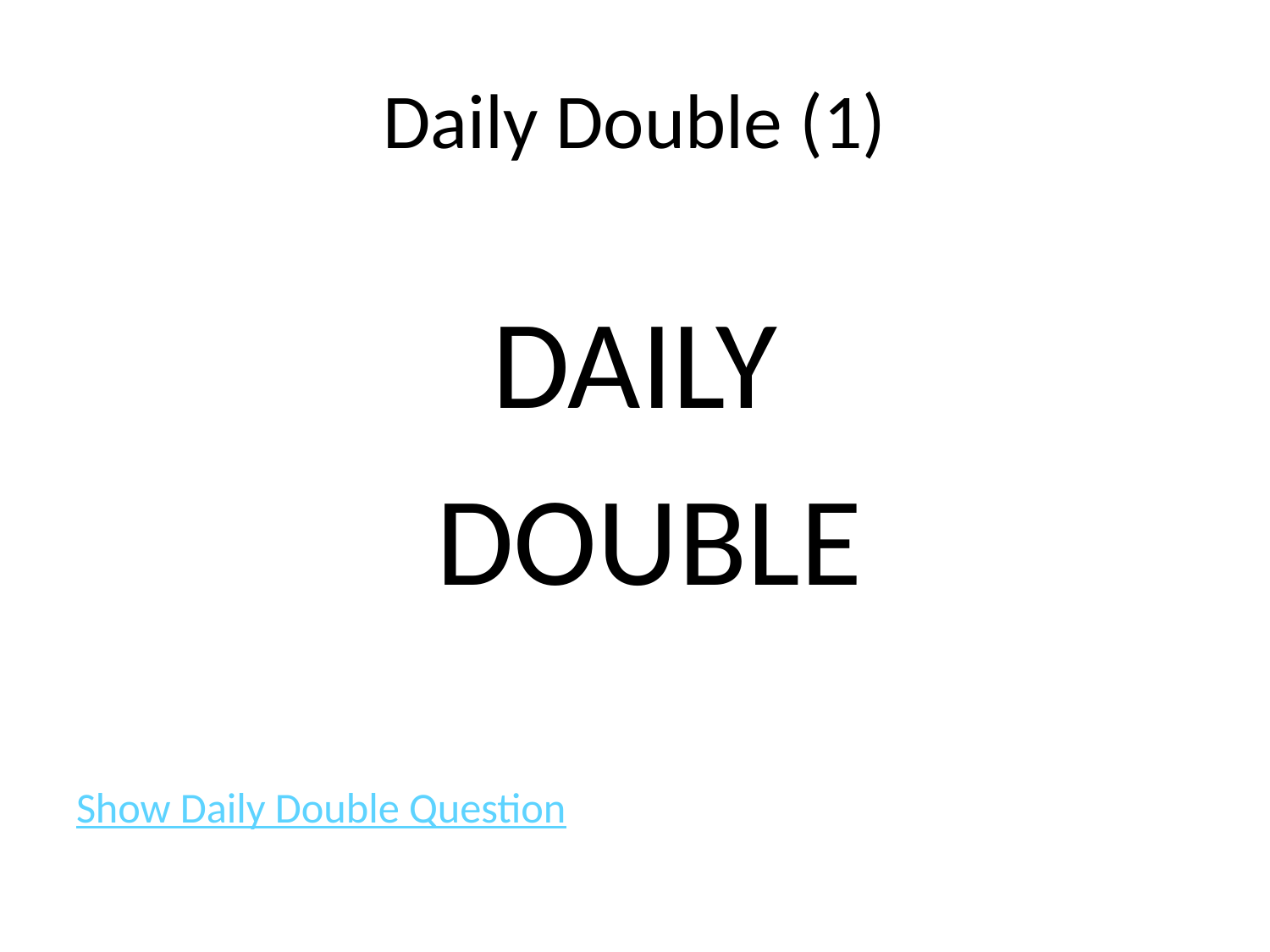

# Daily Double (1)

DAILY
 DOUBLE

Show Daily Double Question